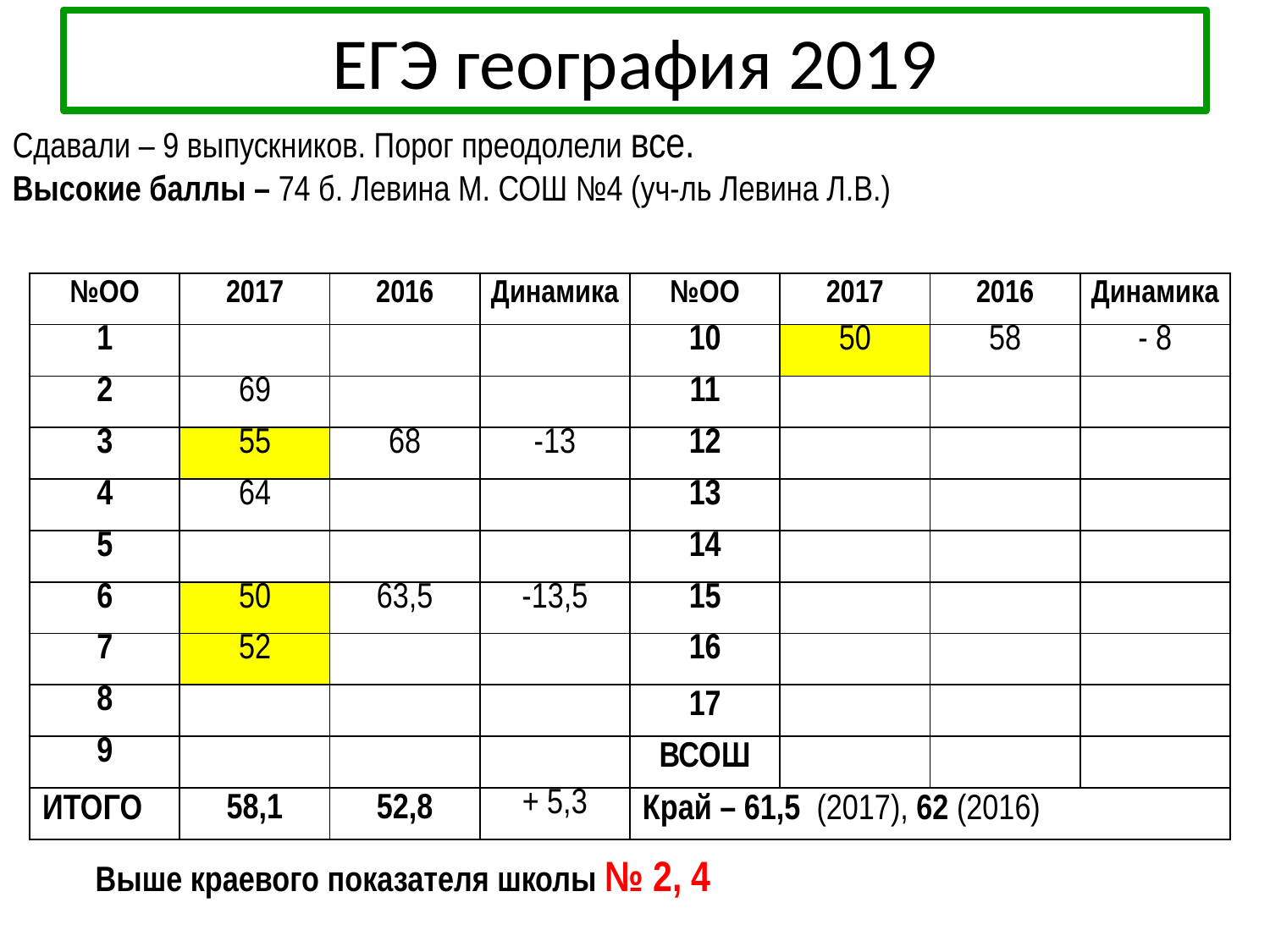

# ЕГЭ география 2019
Сдавали – 9 выпускников. Порог преодолели все.
Высокие баллы – 74 б. Левина М. СОШ №4 (уч-ль Левина Л.В.)
| №ОО | 2017 | 2016 | Динамика | №ОО | 2017 | 2016 | Динамика |
| --- | --- | --- | --- | --- | --- | --- | --- |
| 1 |  |  |  | 10 | 50 | 58 | - 8 |
| 2 | 69 |  |  | 11 |  |  |  |
| 3 | 55 | 68 | -13 | 12 |  |  |  |
| 4 | 64 |  |  | 13 |  |  |  |
| 5 |  |  |  | 14 |  |  |  |
| 6 | 50 | 63,5 | -13,5 | 15 |  |  |  |
| 7 | 52 |  |  | 16 |  |  |  |
| 8 |  |  |  | 17 |  |  |  |
| 9 |  |  |  | ВСОШ |  |  |  |
| ИТОГО | 58,1 | 52,8 | + 5,3 | Край – 61,5 (2017), 62 (2016) |  |  |  |
Выше краевого показателя школы № 2, 4